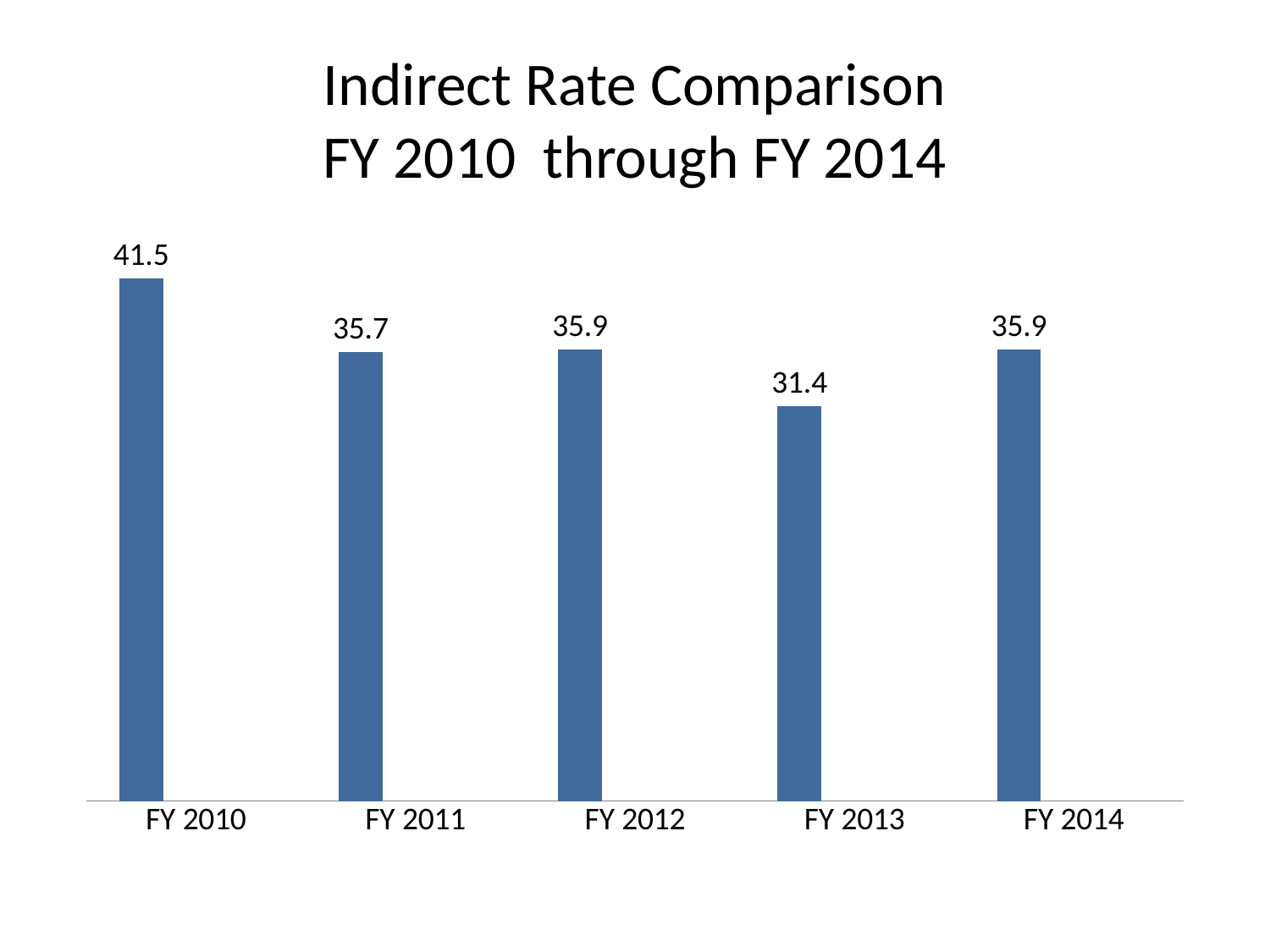

# Indirect Rate Comparison FY 2010  through FY 2014

### Chart

| Category | Series 1 | Column2 | Column1 |
|---|---|---|---|
| FY 2010 | 41.5 | None | None |
| FY 2011 | 35.7 | None | None |
| FY 2012 | 35.9 | None | None |
| FY 2013 | 31.4 | None | None |
| FY 2014 | 35.9 | None | None |